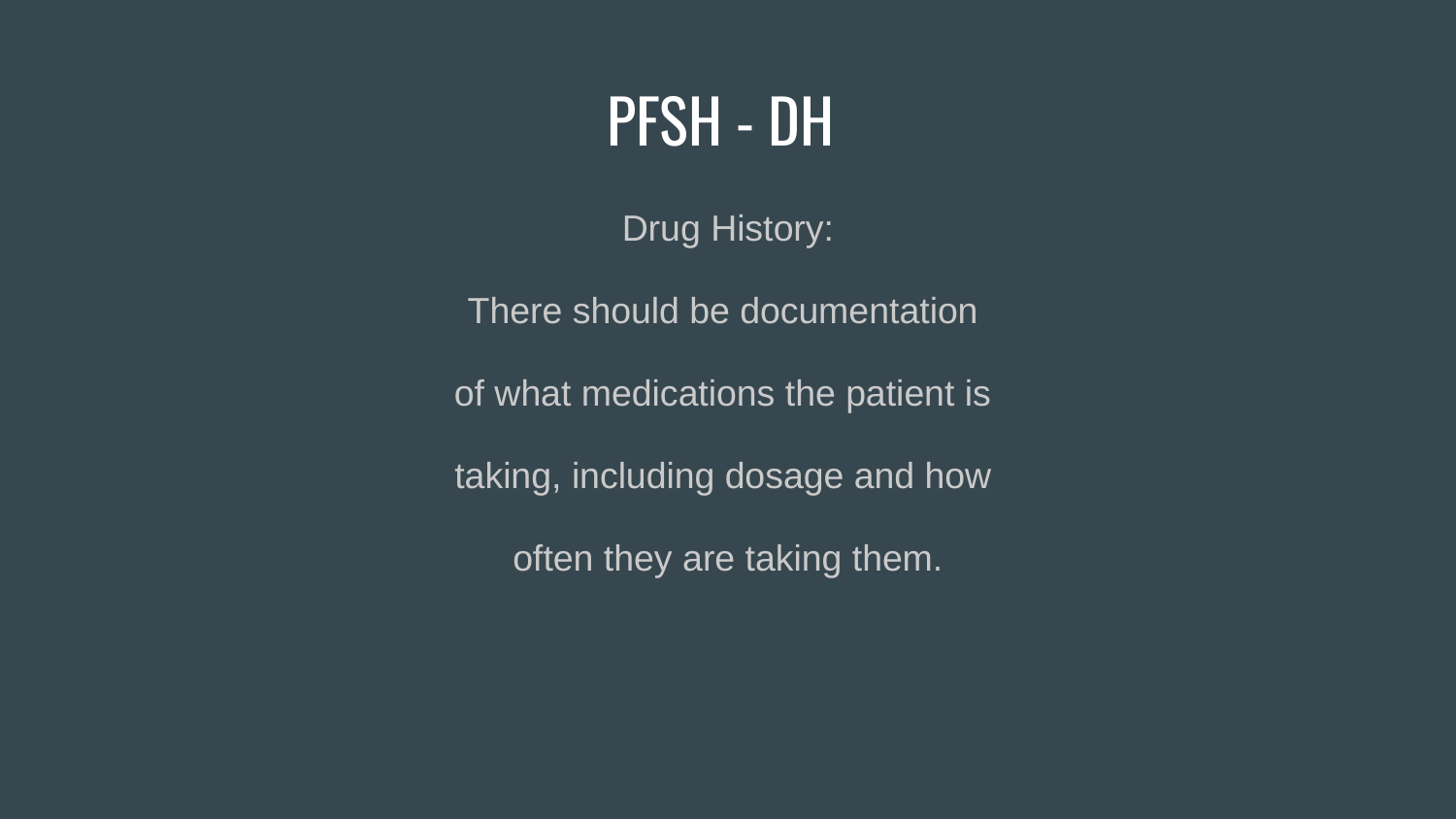

# PFSH - DH
Drug History:
There should be documentation
of what medications the patient is
taking, including dosage and how
often they are taking them.